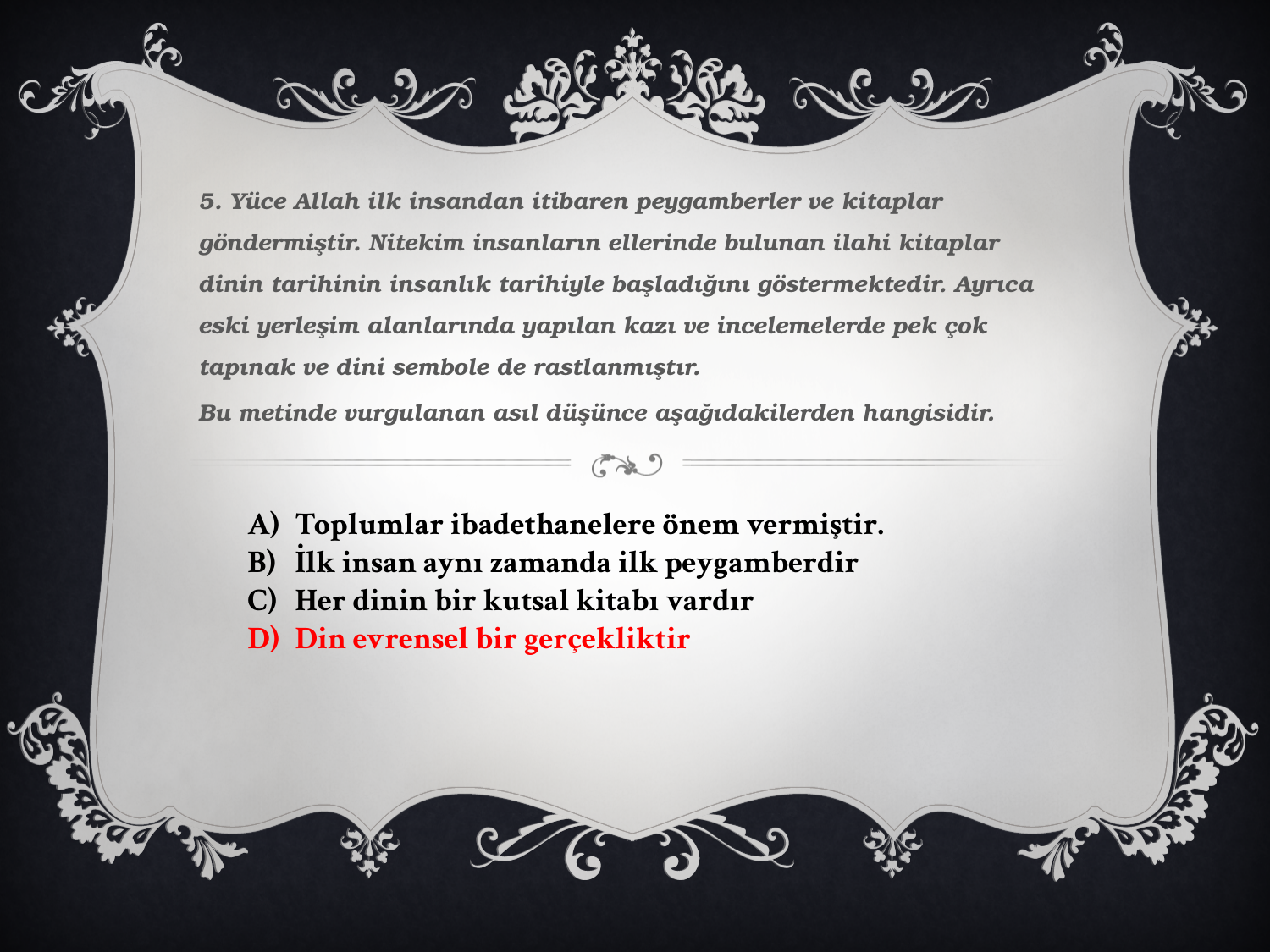

5. Yüce Allah ilk insandan itibaren peygamberler ve kitaplar göndermiştir. Nitekim insanların ellerinde bulunan ilahi kitaplar dinin tarihinin insanlık tarihiyle başladığını göstermektedir. Ayrıca eski yerleşim alanlarında yapılan kazı ve incelemelerde pek çok tapınak ve dini sembole de rastlanmıştır.
Bu metinde vurgulanan asıl düşünce aşağıdakilerden hangisidir.

Toplumlar ibadethanelere önem vermiştir.
İlk insan aynı zamanda ilk peygamberdir
Her dinin bir kutsal kitabı vardır
Din evrensel bir gerçekliktir